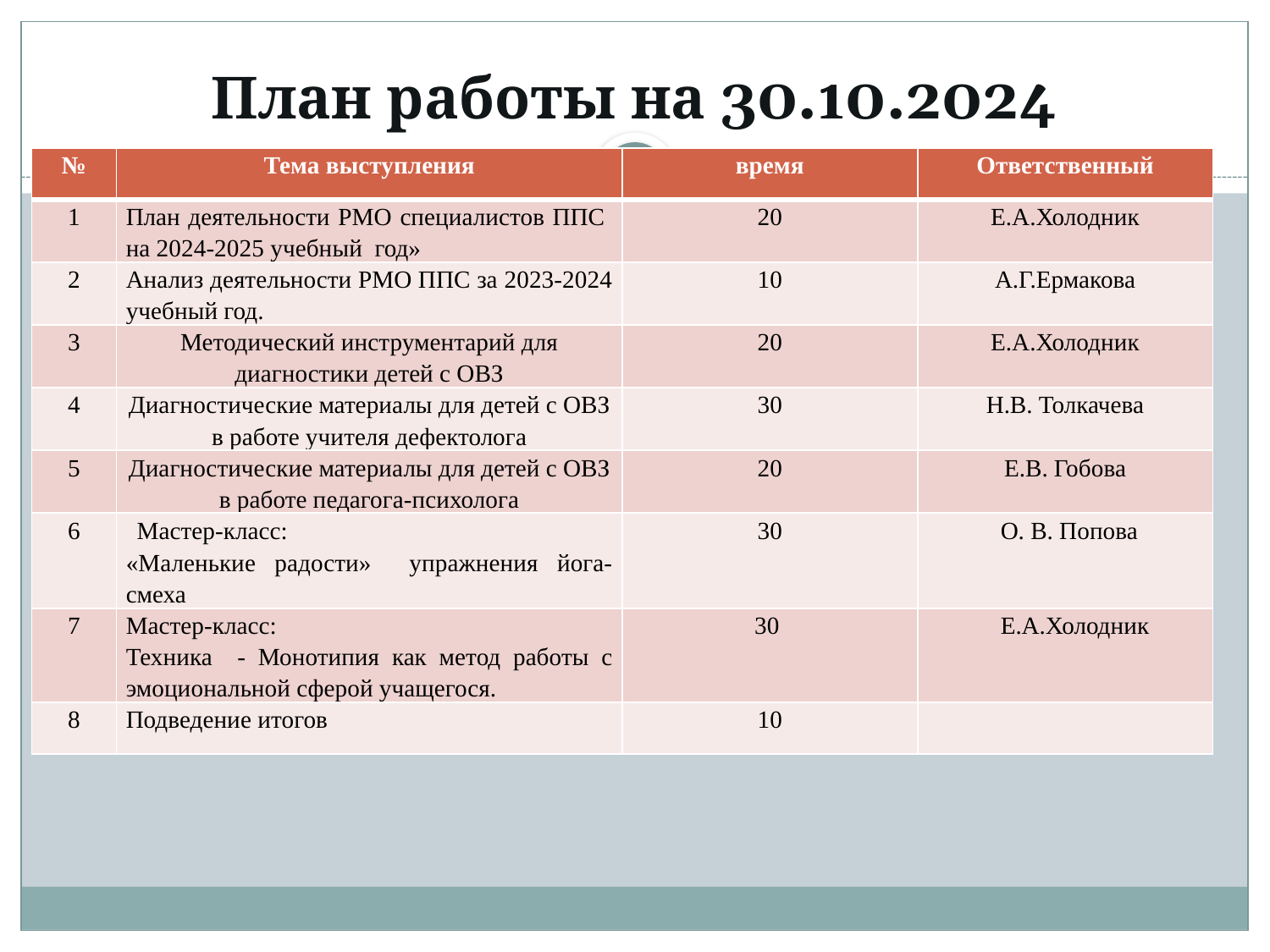

# План работы на 30.10.2024
| № | Тема выступления | время | Ответственный |
| --- | --- | --- | --- |
| 1 | План деятельности РМО специалистов ППС на 2024-2025 учебный год» | 20 | Е.А.Холодник |
| 2 | Анализ деятельности РМО ППС за 2023-2024 учебный год. | 10 | А.Г.Ермакова |
| 3 | Методический инструментарий для диагностики детей с ОВЗ | 20 | Е.А.Холодник |
| 4 | Диагностические материалы для детей с ОВЗ в работе учителя дефектолога | 30 | Н.В. Толкачева |
| 5 | Диагностические материалы для детей с ОВЗ в работе педагога-психолога | 20 | Е.В. Гобова |
| 6 | Мастер-класс: «Маленькие радости» упражнения йога-смеха | 30 | О. В. Попова |
| 7 | Мастер-класс: Техника - Монотипия как метод работы с эмоциональной сферой учащегося. | 30 | Е.А.Холодник |
| 8 | Подведение итогов | 10 |  |